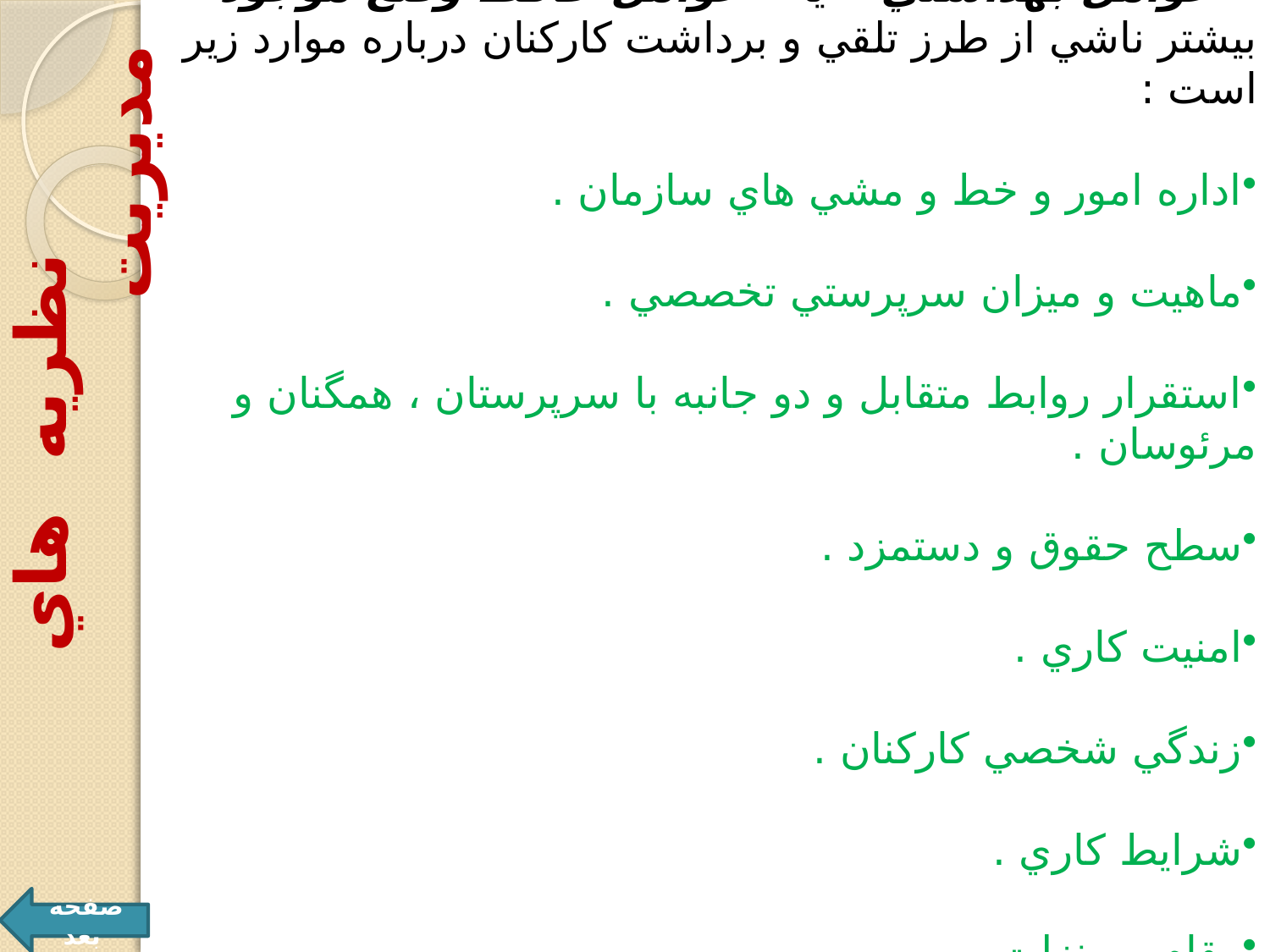

« عوامل بهداشتي » يا « عوامل حافظ وضع موجود » بيشتر ناشي از طرز تلقي و برداشت كاركنان درباره موارد زير است :

اداره امور و خط و مشي هاي سازمان .

ماهيت و ميزان سرپرستي تخصصي .

استقرار روابط متقابل و دو جانبه با سرپرستان ، همگنان و مرئوسان .

سطح حقوق و دستمزد .

امنيت كاري .

زندگي شخصي كاركنان .

شرايط كاري .

مقام و منزلت .
    نظريه هاي مديريت
صفحه  بعد